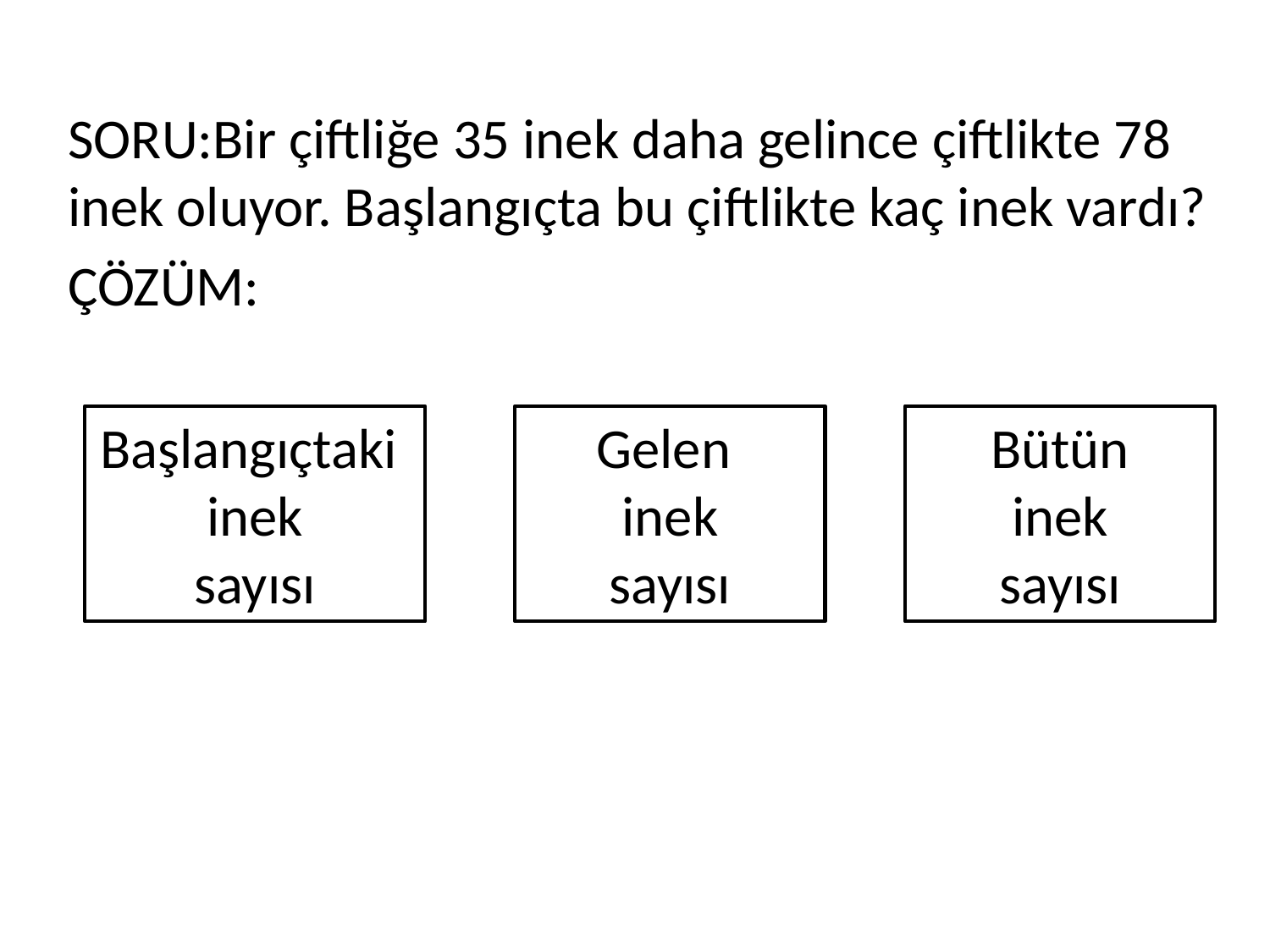

SORU:Bir çiftliğe 35 inek daha gelince çiftlikte 78 inek oluyor. Başlangıçta bu çiftlikte kaç inek vardı?
ÇÖZÜM:
Başlangıçtaki  inek
sayısı
Gelen
inek
sayısı
Bütün
inek
sayısı